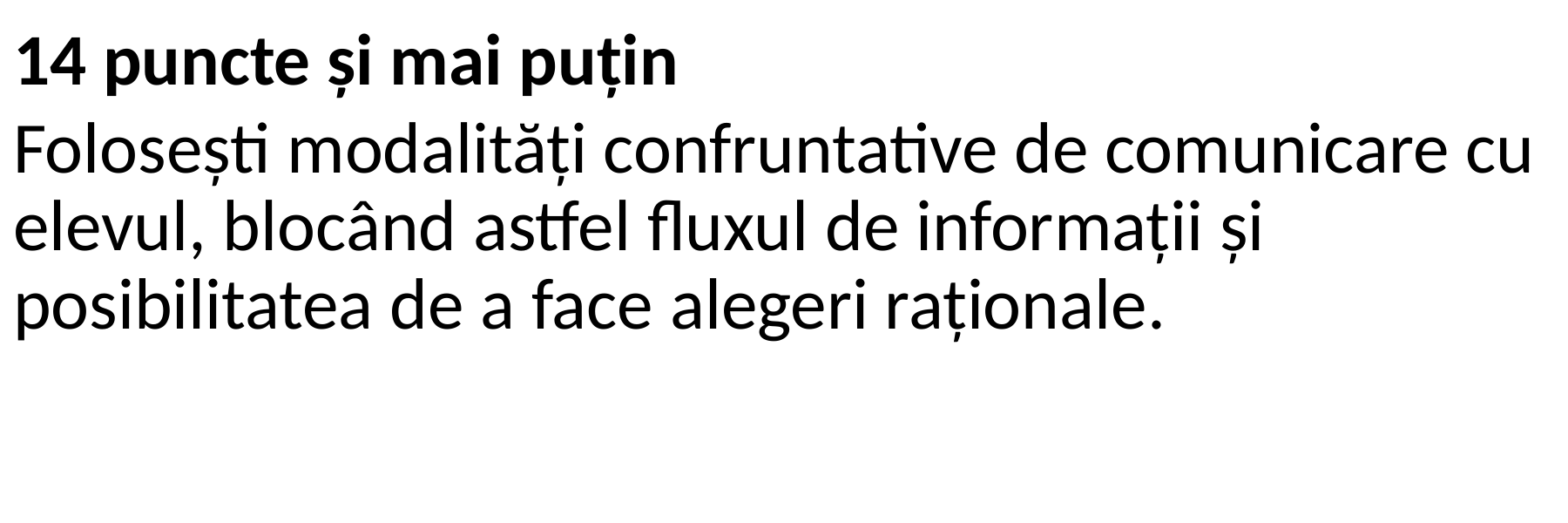

14 puncte și mai puțin
Folosești modalități confruntative de comunicare cu elevul, blocând astfel fluxul de informații și posibilitatea de a face alegeri raționale.